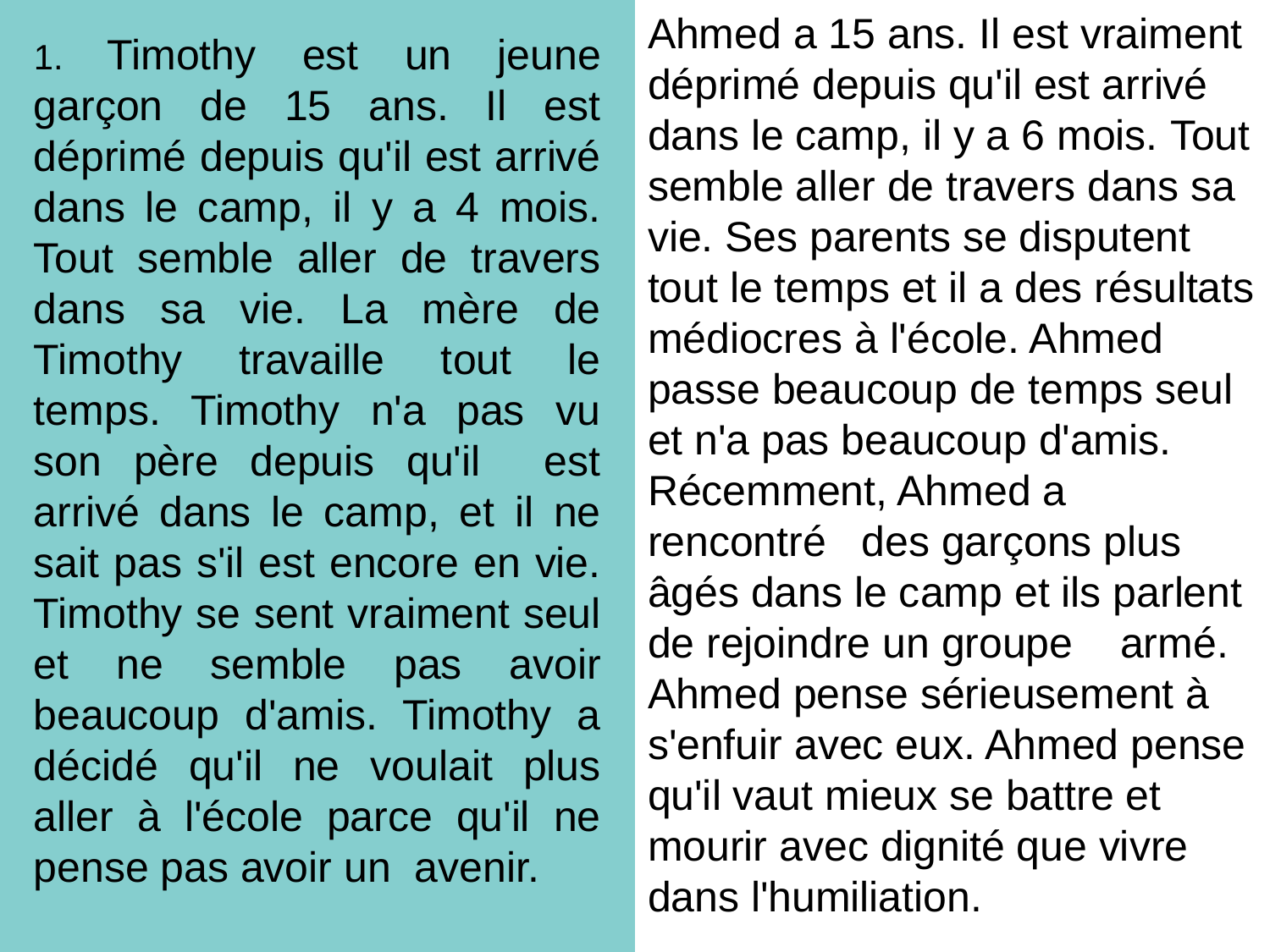

Ahmed a 15 ans. Il est vraiment déprimé depuis qu'il est arrivé dans le camp, il y a 6 mois. Tout semble aller de travers dans sa vie. Ses parents se disputent tout le temps et il a des résultats médiocres à l'école. Ahmed passe beaucoup de temps seul et n'a pas beaucoup d'amis. Récemment, Ahmed a rencontré   des garçons plus âgés dans le camp et ils parlent de rejoindre un groupe    armé. Ahmed pense sérieusement à s'enfuir avec eux. Ahmed pense qu'il vaut mieux se battre et mourir avec dignité que vivre dans l'humiliation.
1. Timothy est un jeune garçon de 15 ans. Il est déprimé depuis qu'il est arrivé dans le camp, il y a 4 mois. Tout semble aller de travers dans sa vie. La mère de Timothy travaille tout le temps. Timothy n'a pas vu son père depuis qu'il  est arrivé dans le camp, et il ne sait pas s'il est encore en vie. Timothy se sent vraiment seul et ne semble pas avoir beaucoup d'amis. Timothy a décidé qu'il ne voulait plus aller à l'école parce qu'il ne pense pas avoir un  avenir.